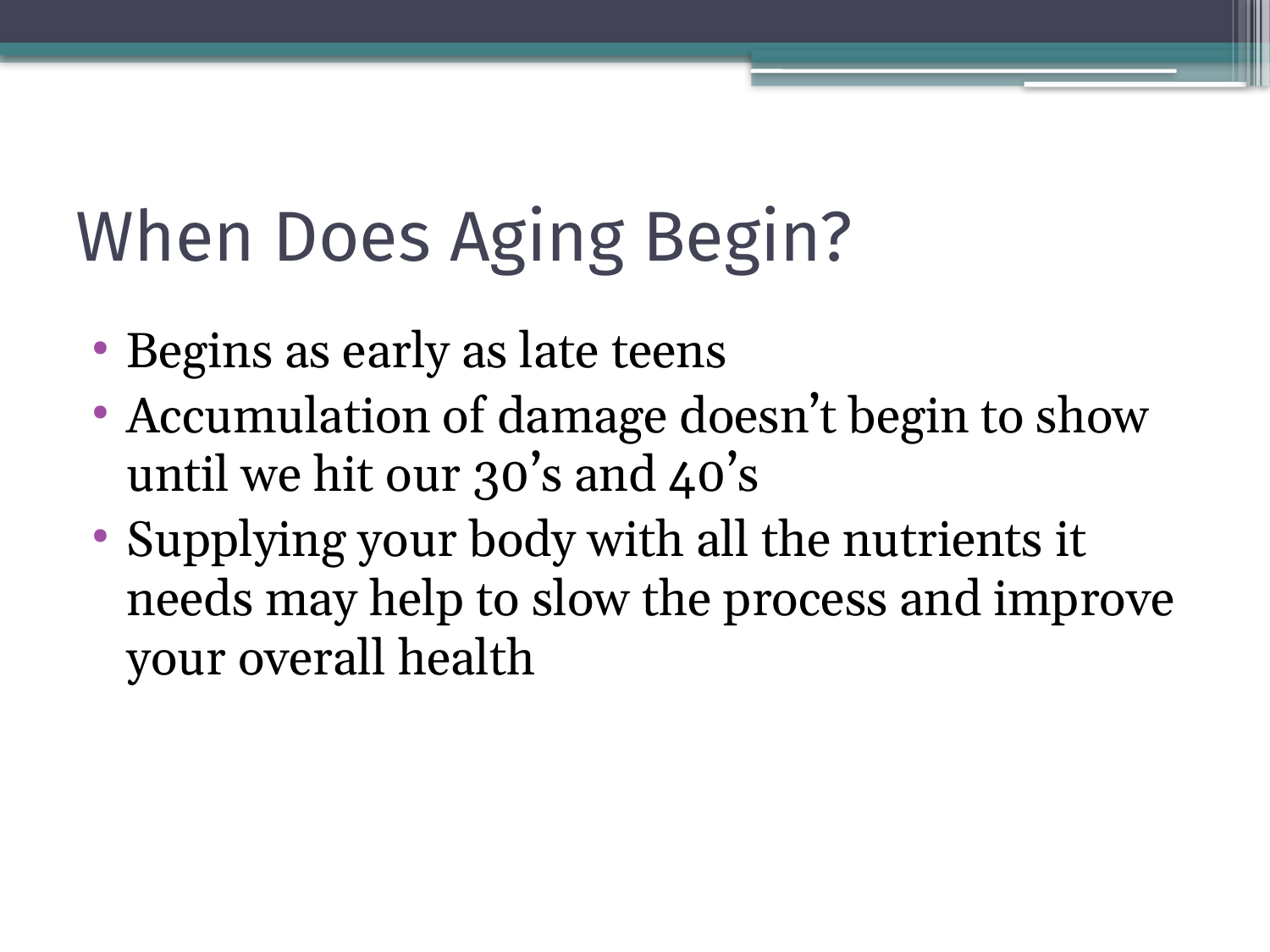

# When Does Aging Begin?
Begins as early as late teens
Accumulation of damage doesn’t begin to show until we hit our 30’s and 40’s
Supplying your body with all the nutrients it needs may help to slow the process and improve your overall health